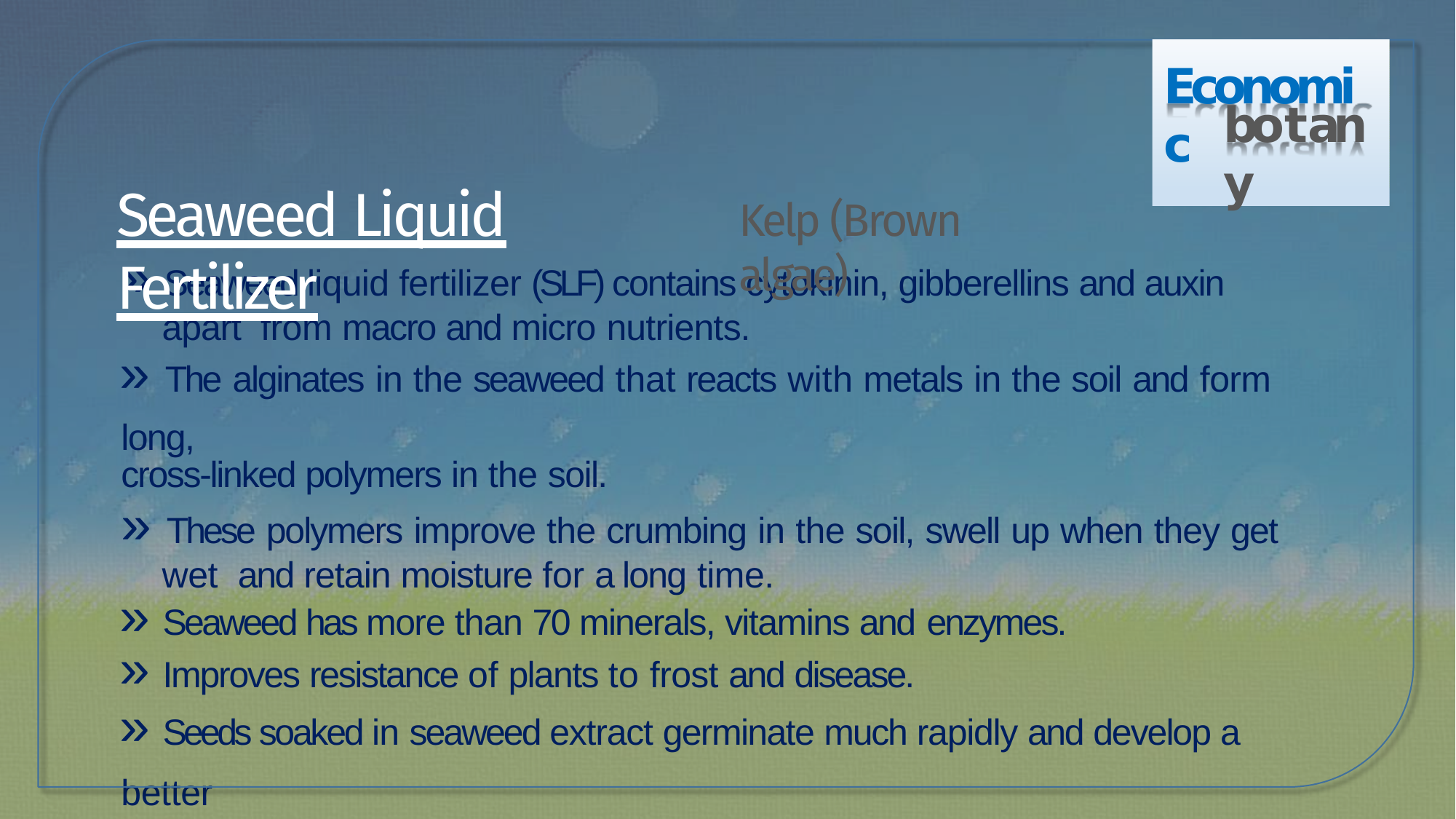

Economic
botany

# Seaweed Liquid Fertilizer
Kelp (Brown algae)
» Seaweed liquid fertilizer (SLF) contains cytokinin, gibberellins and auxin apart  from macro and micro nutrients.
» The alginates in the seaweed that reacts with metals in the soil and form long,
cross-linked polymers in the soil.
» These polymers improve the crumbing in the soil, swell up when they get wet  and retain moisture for a long time.
» Seaweed has more than 70 minerals, vitamins and enzymes.
» Improves resistance of plants to frost and disease.
» Seeds soaked in seaweed extract germinate much rapidly and develop a better
root system.